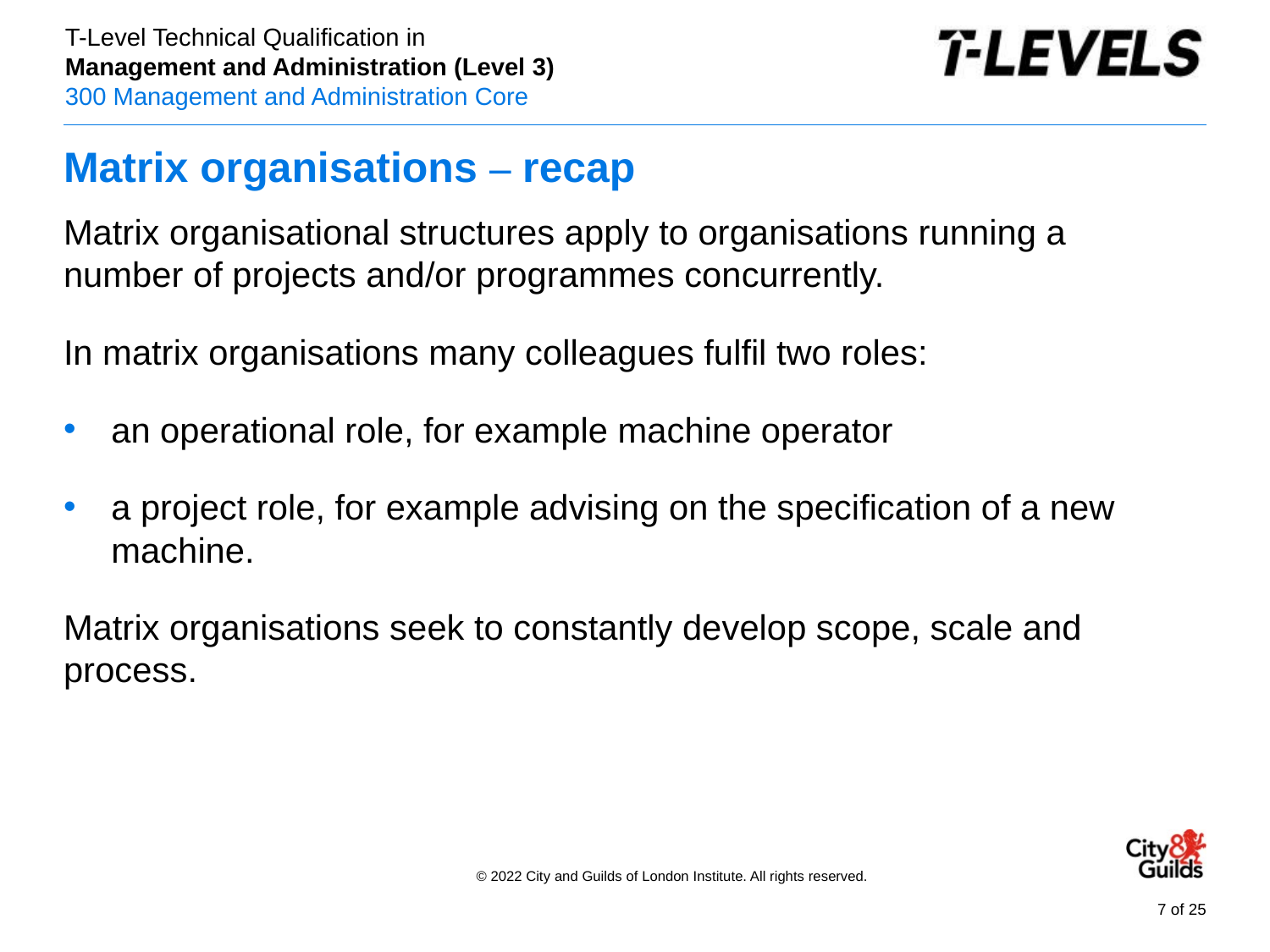

# Matrix organisations – recap
Matrix organisational structures apply to organisations running a number of projects and/or programmes concurrently.
In matrix organisations many colleagues fulfil two roles:
an operational role, for example machine operator
a project role, for example advising on the specification of a new machine.
Matrix organisations seek to constantly develop scope, scale and process.